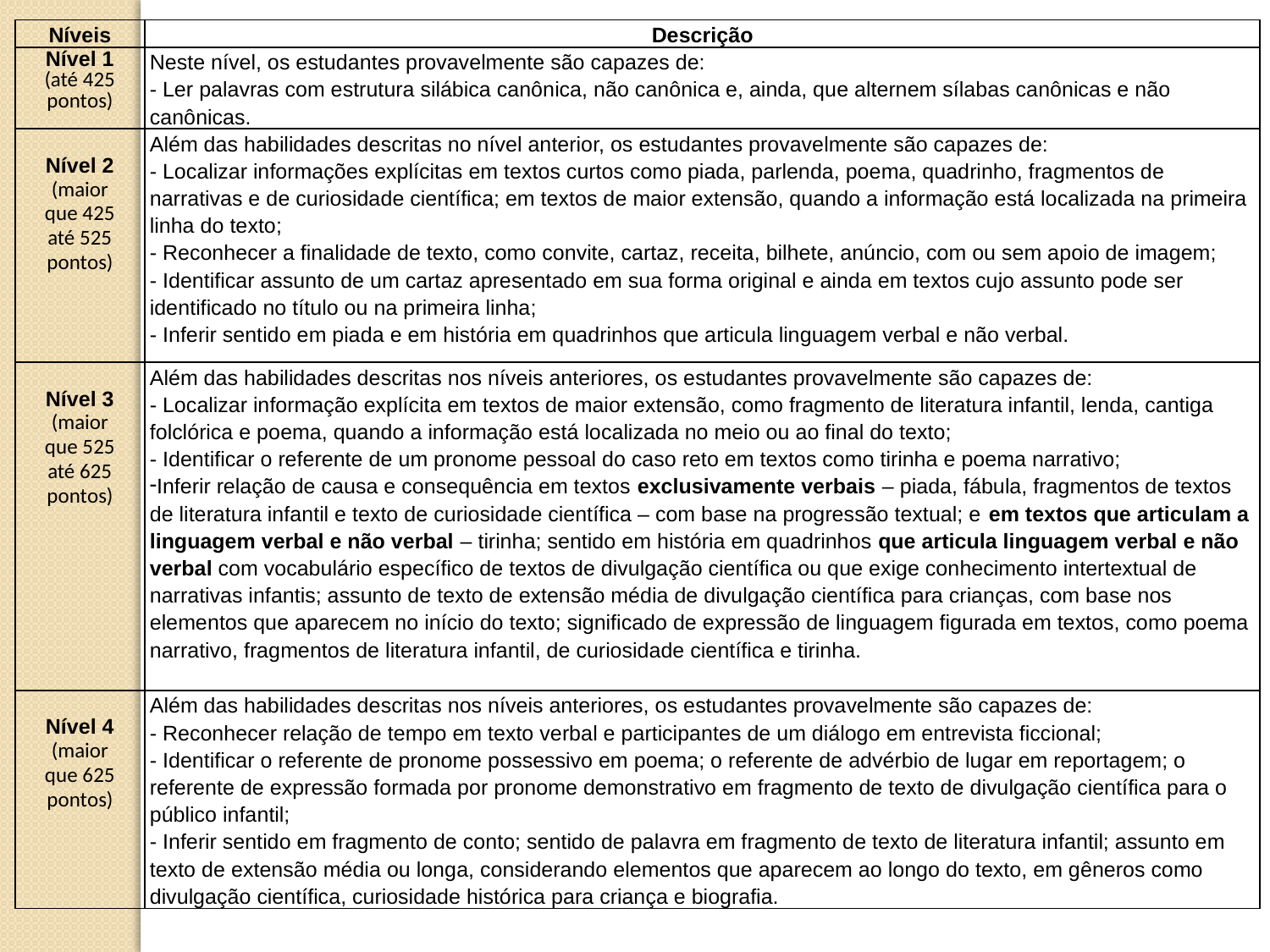

| Níveis | Descrição |
| --- | --- |
| Nível 1 (até 425 pontos) | Neste nível, os estudantes provavelmente são capazes de: - Ler palavras com estrutura silábica canônica, não canônica e, ainda, que alternem sílabas canônicas e não canônicas. |
| Nível 2 (maior que 425 até 525 pontos) | Além das habilidades descritas no nível anterior, os estudantes provavelmente são capazes de: - Localizar informações explícitas em textos curtos como piada, parlenda, poema, quadrinho, fragmentos de narrativas e de curiosidade científica; em textos de maior extensão, quando a informação está localizada na primeira linha do texto; - Reconhecer a finalidade de texto, como convite, cartaz, receita, bilhete, anúncio, com ou sem apoio de imagem; - Identificar assunto de um cartaz apresentado em sua forma original e ainda em textos cujo assunto pode ser identificado no título ou na primeira linha; - Inferir sentido em piada e em história em quadrinhos que articula linguagem verbal e não verbal. |
| Nível 3 (maior que 525 até 625 pontos) | Além das habilidades descritas nos níveis anteriores, os estudantes provavelmente são capazes de: - Localizar informação explícita em textos de maior extensão, como fragmento de literatura infantil, lenda, cantiga folclórica e poema, quando a informação está localizada no meio ou ao final do texto; - Identificar o referente de um pronome pessoal do caso reto em textos como tirinha e poema narrativo; Inferir relação de causa e consequência em textos exclusivamente verbais – piada, fábula, fragmentos de textos de literatura infantil e texto de curiosidade científica – com base na progressão textual; e em textos que articulam a linguagem verbal e não verbal – tirinha; sentido em história em quadrinhos que articula linguagem verbal e não verbal com vocabulário específico de textos de divulgação científica ou que exige conhecimento intertextual de narrativas infantis; assunto de texto de extensão média de divulgação científica para crianças, com base nos elementos que aparecem no início do texto; significado de expressão de linguagem figurada em textos, como poema narrativo, fragmentos de literatura infantil, de curiosidade científica e tirinha. |
| Nível 4 (maior que 625 pontos) | Além das habilidades descritas nos níveis anteriores, os estudantes provavelmente são capazes de: - Reconhecer relação de tempo em texto verbal e participantes de um diálogo em entrevista ficcional; - Identificar o referente de pronome possessivo em poema; o referente de advérbio de lugar em reportagem; o referente de expressão formada por pronome demonstrativo em fragmento de texto de divulgação científica para o público infantil; - Inferir sentido em fragmento de conto; sentido de palavra em fragmento de texto de literatura infantil; assunto em texto de extensão média ou longa, considerando elementos que aparecem ao longo do texto, em gêneros como divulgação científica, curiosidade histórica para criança e biografia. |